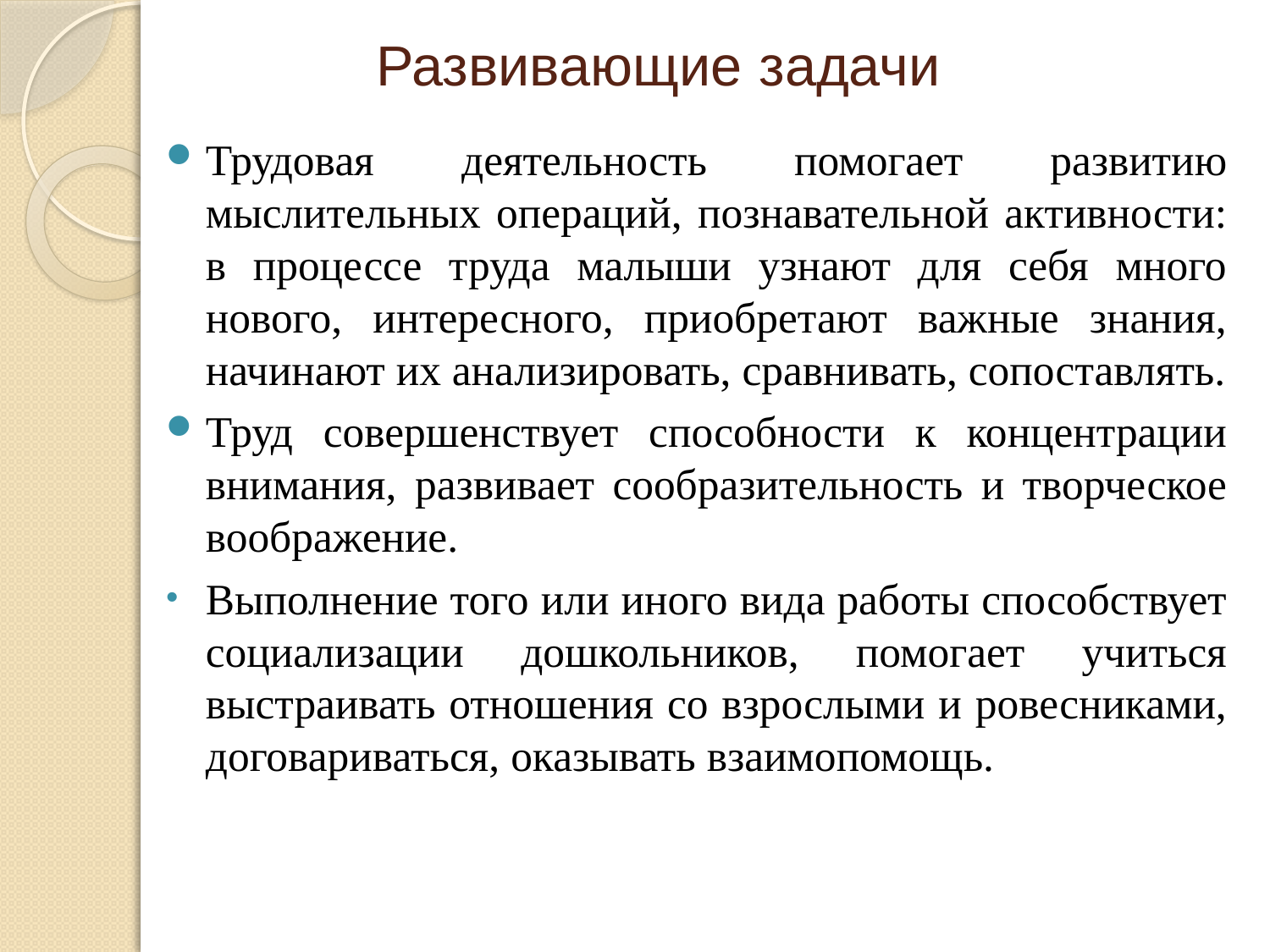

# Развивающие задачи
Трудовая деятельность помогает развитию мыслительных операций, познавательной активности: в процессе труда малыши узнают для себя много нового, интересного, приобретают важные знания, начинают их анализировать, сравнивать, сопоставлять.
Труд совершенствует способности к концентрации внимания, развивает сообразительность и творческое воображение.
Выполнение того или иного вида работы способствует социализации дошкольников, помогает учиться выстраивать отношения со взрослыми и ровесниками, договариваться, оказывать взаимопомощь.